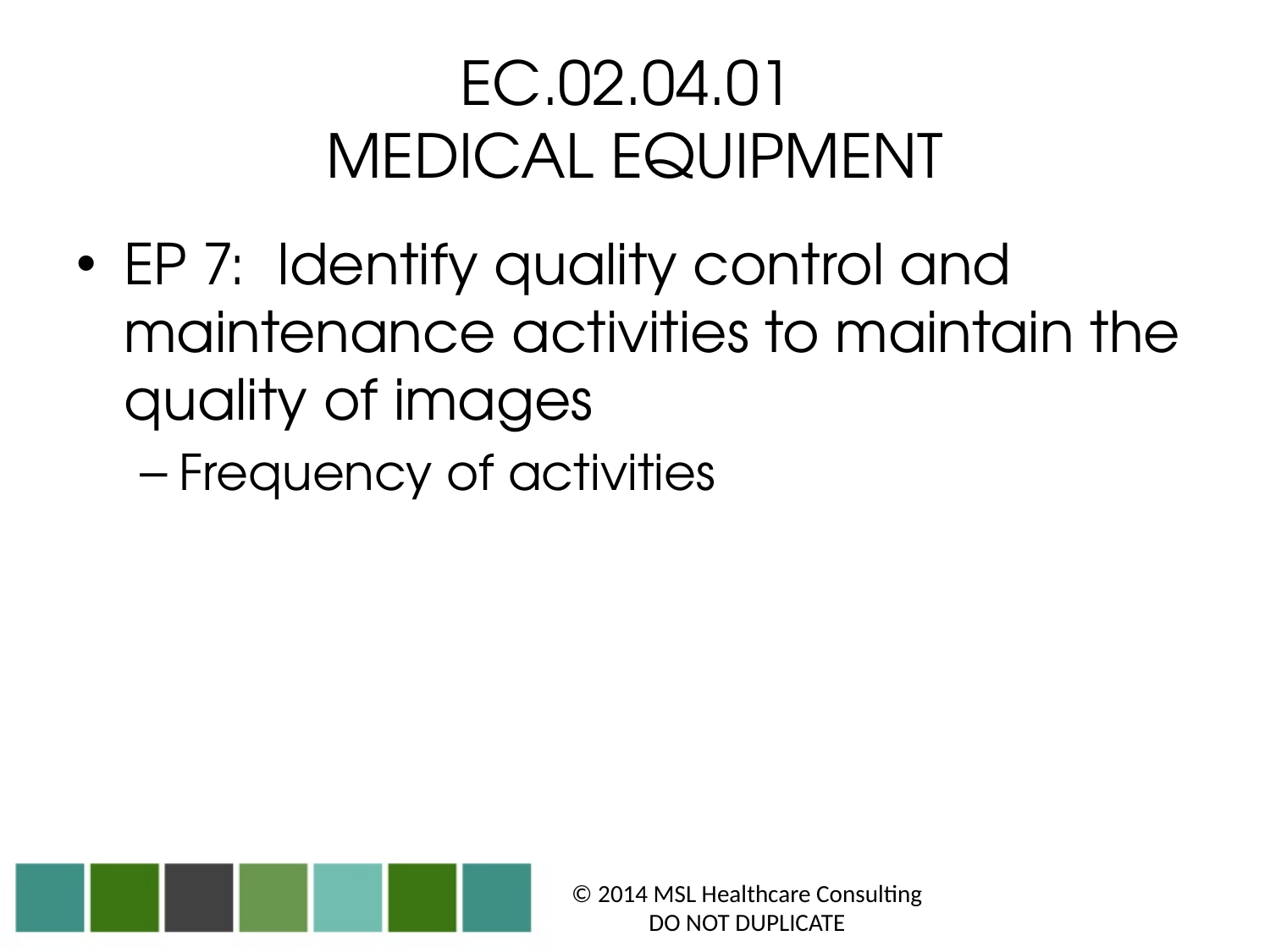

# EC.02.04.01 MEDICAL EQUIPMENT
EP 7:  Identify quality control and maintenance activities to maintain the quality of images
Frequency of activities
© 2014 MSL Healthcare Consulting
DO NOT DUPLICATE